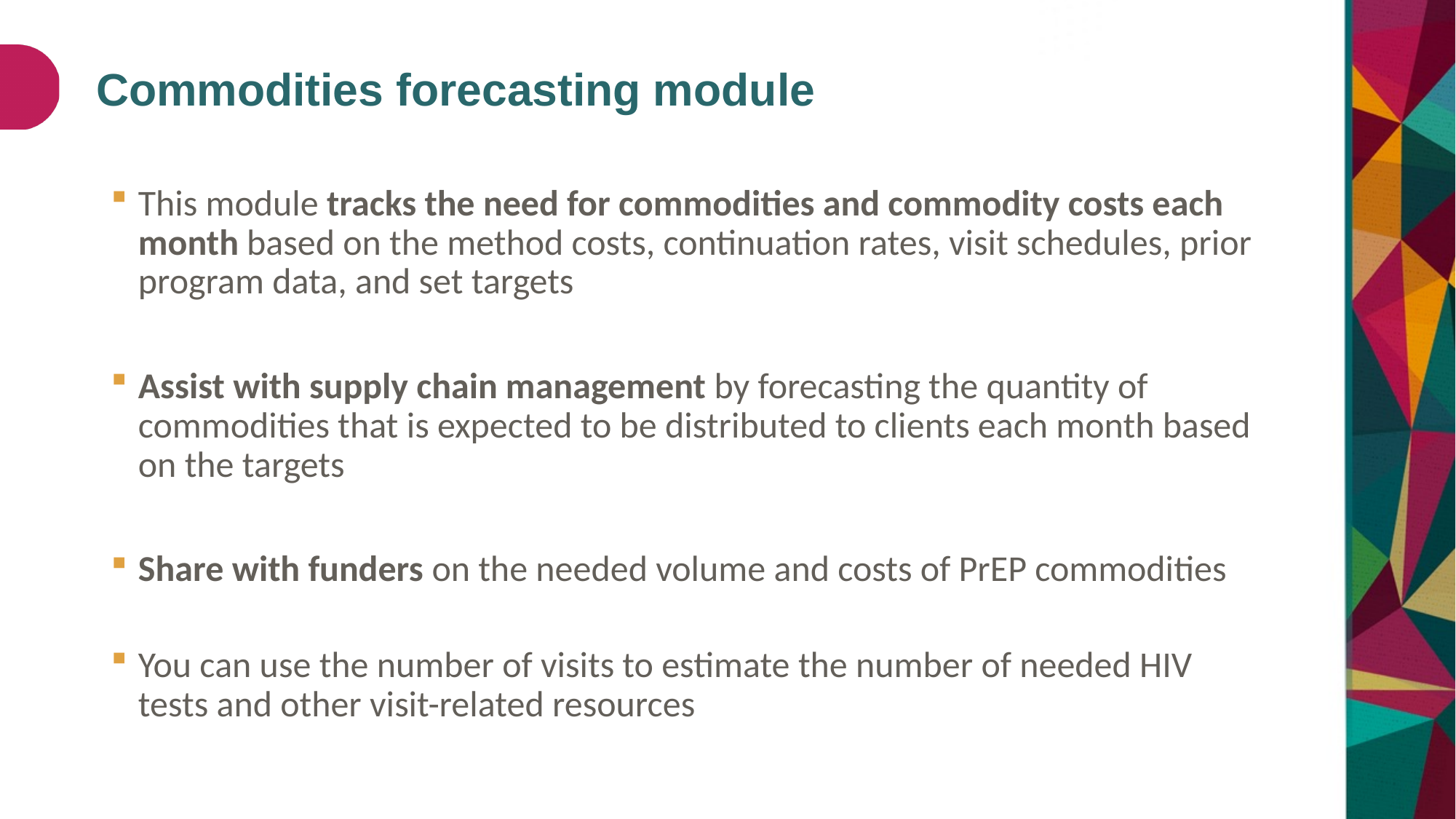

# Commodities forecasting module
This module tracks the need for commodities and commodity costs each month based on the method costs, continuation rates, visit schedules, prior program data, and set targets

Assist with supply chain management by forecasting the quantity of commodities that is expected to be distributed to clients each month based on the targets

Share with funders on the needed volume and costs of PrEP commodities

You can use the number of visits to estimate the number of needed HIV tests and other visit-related resources